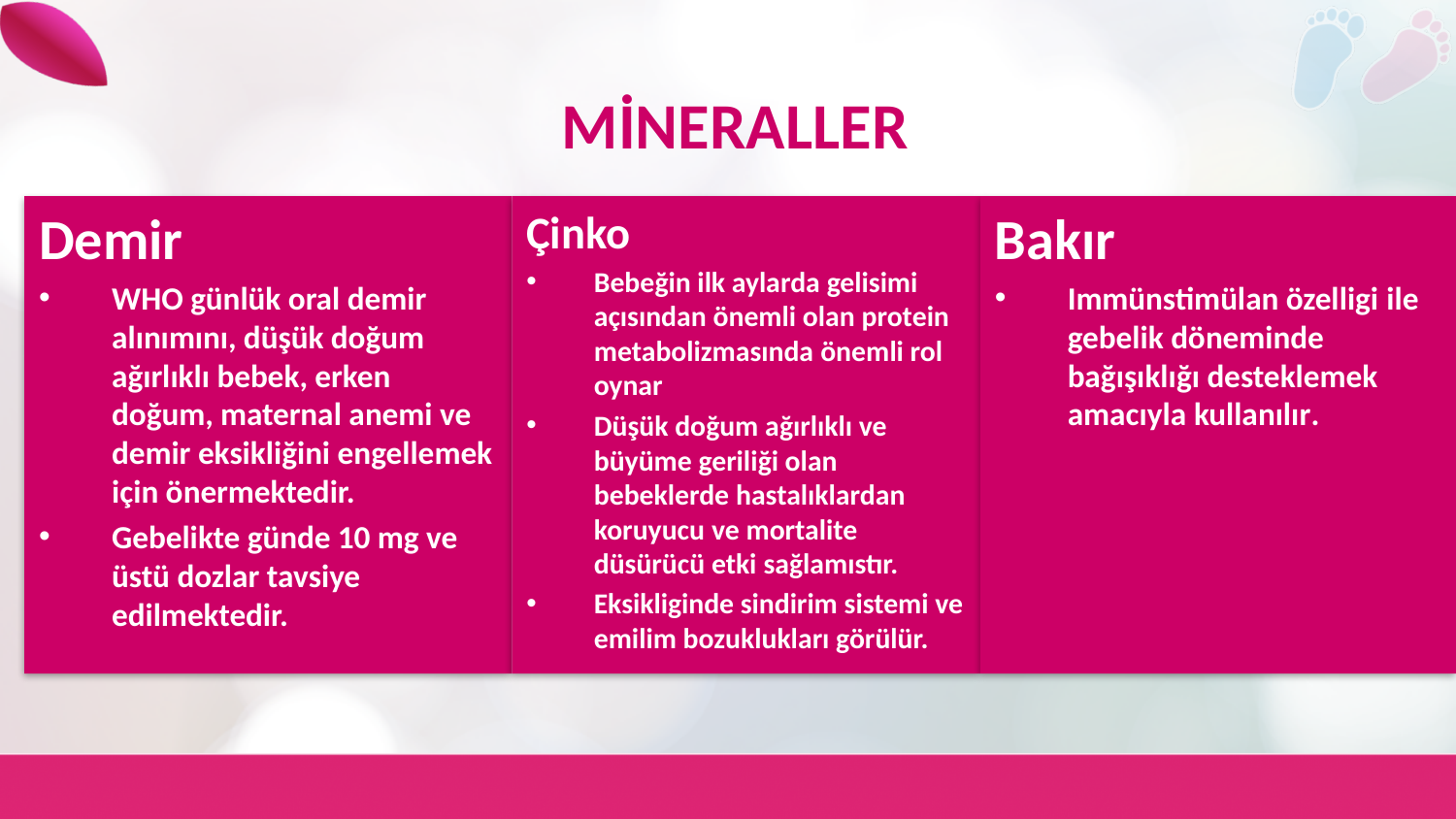

MİNERALLER
Demir
WHO günlük oral demir alınımını, düşük doğum ağırlıklı bebek, erken doğum, maternal anemi ve demir eksikliğini engellemek için önermektedir.
Gebelikte günde 10 mg ve üstü dozlar tavsiye edilmektedir.

Çinko
Bebeğin ilk aylarda gelisimi açısından önemli olan protein metabolizmasında önemli rol oynar
Düşük doğum ağırlıklı ve büyüme geriliği olan bebeklerde hastalıklardan koruyucu ve mortalite düsürücü etki sağlamıstır.
Eksikliginde sindirim sistemi ve emilim bozuklukları görülür.
Bakır
Immünstimülan özelligi ile gebelik döneminde bağışıklığı desteklemek amacıyla kullanılır.